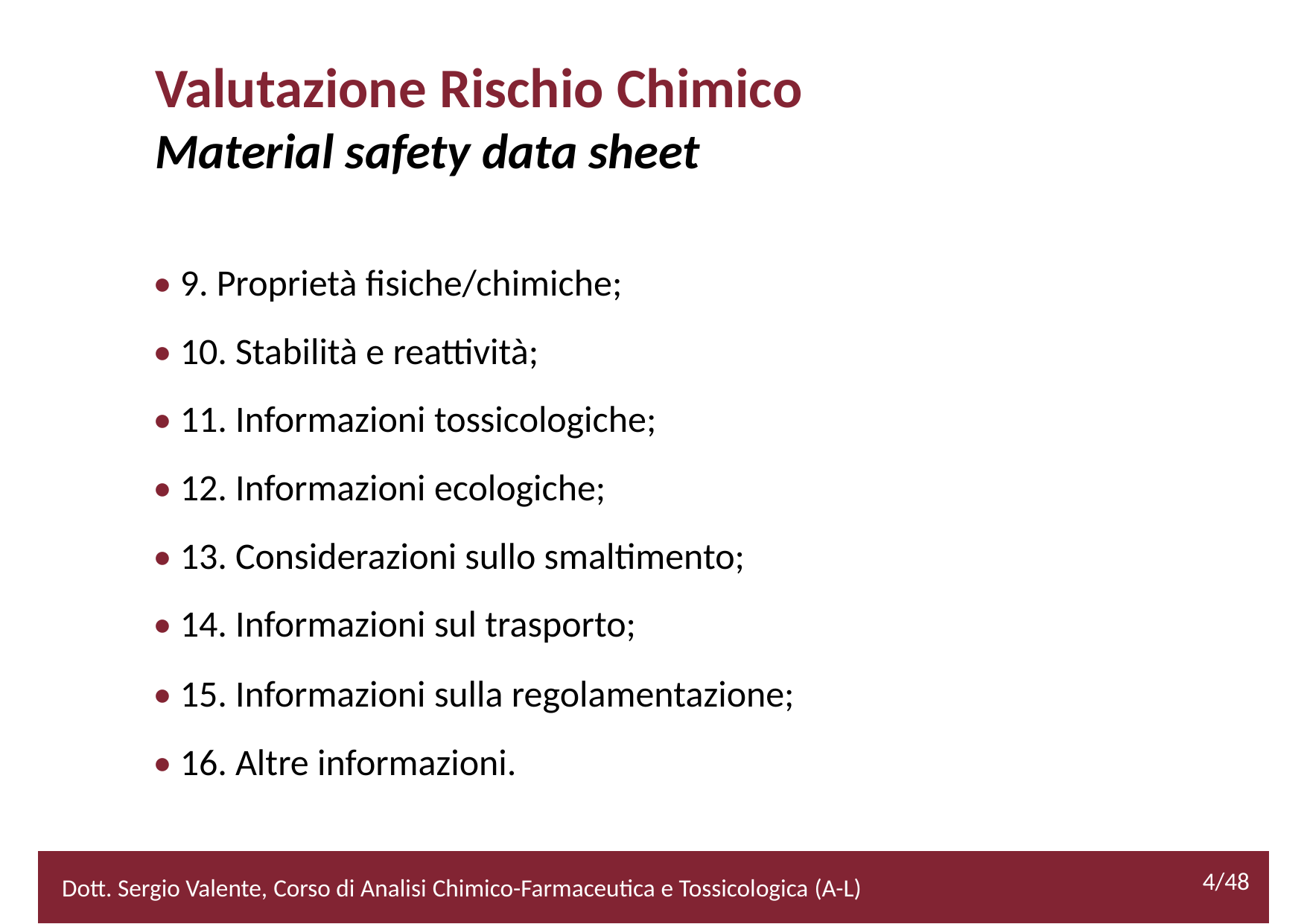

Valutazione Rischio Chimico
Material safety data sheet
• 9. Proprietà fisiche/chimiche;

• 10. Stabilità e reattività;

• 11. Informazioni tossicologiche;

• 12. Informazioni ecologiche;

• 13. Considerazioni sullo smaltimento;

• 14. Informazioni sul trasporto;

• 15. Informazioni sulla regolamentazione;

• 16. Altre informazioni.

4/48
2/52
Dott. Sergio Valente, Corso di Analisi Chimico-Farmaceutica e Tossicologica (A-L)